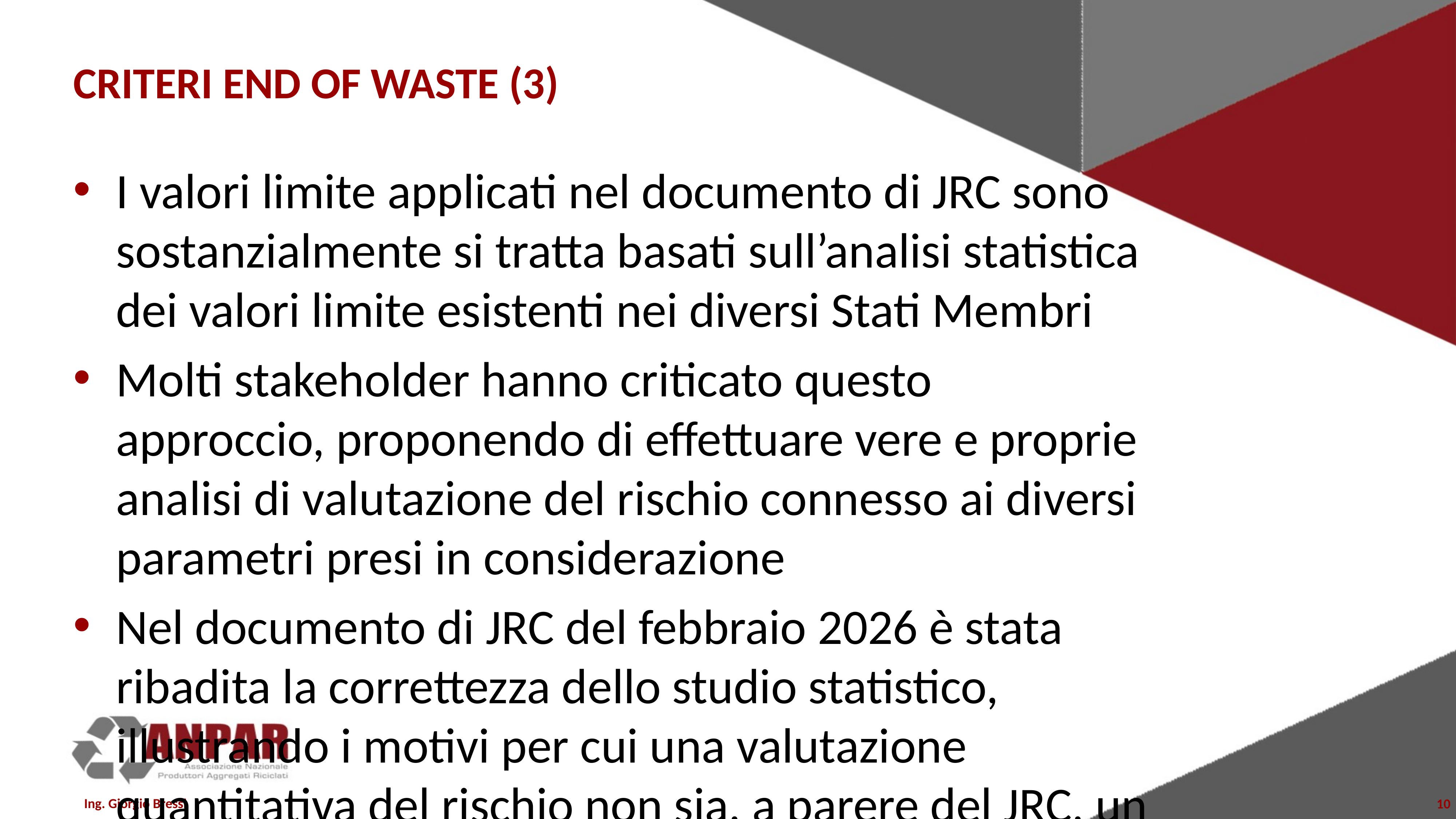

# CRITERI END OF WASTE (3)
I valori limite applicati nel documento di JRC sono sostanzialmente si tratta basati sull’analisi statistica dei valori limite esistenti nei diversi Stati Membri
Molti stakeholder hanno criticato questo approccio, proponendo di effettuare vere e proprie analisi di valutazione del rischio connesso ai diversi parametri presi in considerazione
Nel documento di JRC del febbraio 2026 è stata ribadita la correttezza dello studio statistico, illustrando i motivi per cui una valutazione quantitativa del rischio non sia, a parere del JRC, un approccio praticabile al fine di definire i valori limite a livello europeo